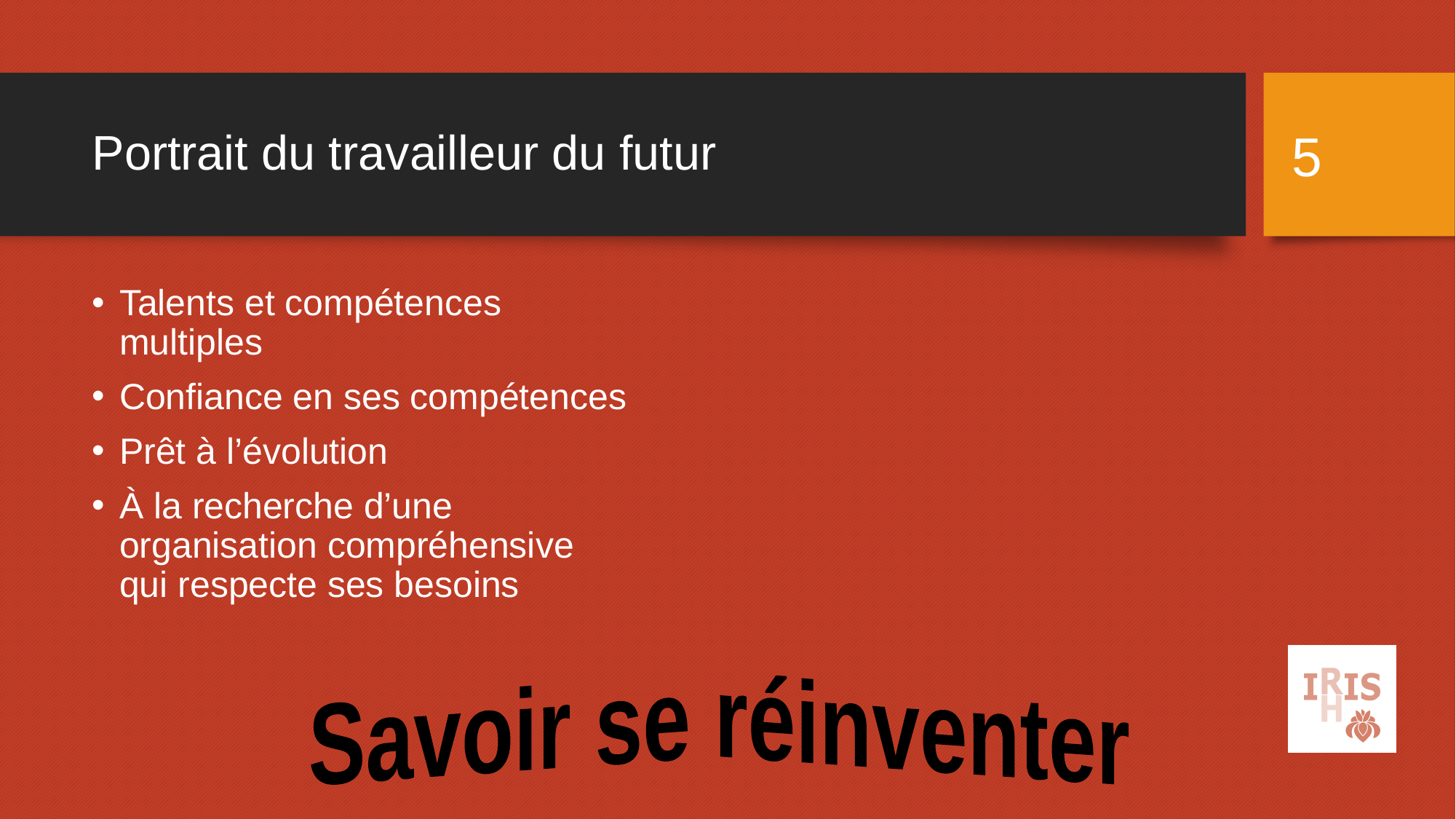

5
# Portrait du travailleur du futur
Talents et compétences multiples
Confiance en ses compétences
Prêt à l’évolution
À la recherche d’une organisation compréhensive qui respecte ses besoins

Savoir se réinventer